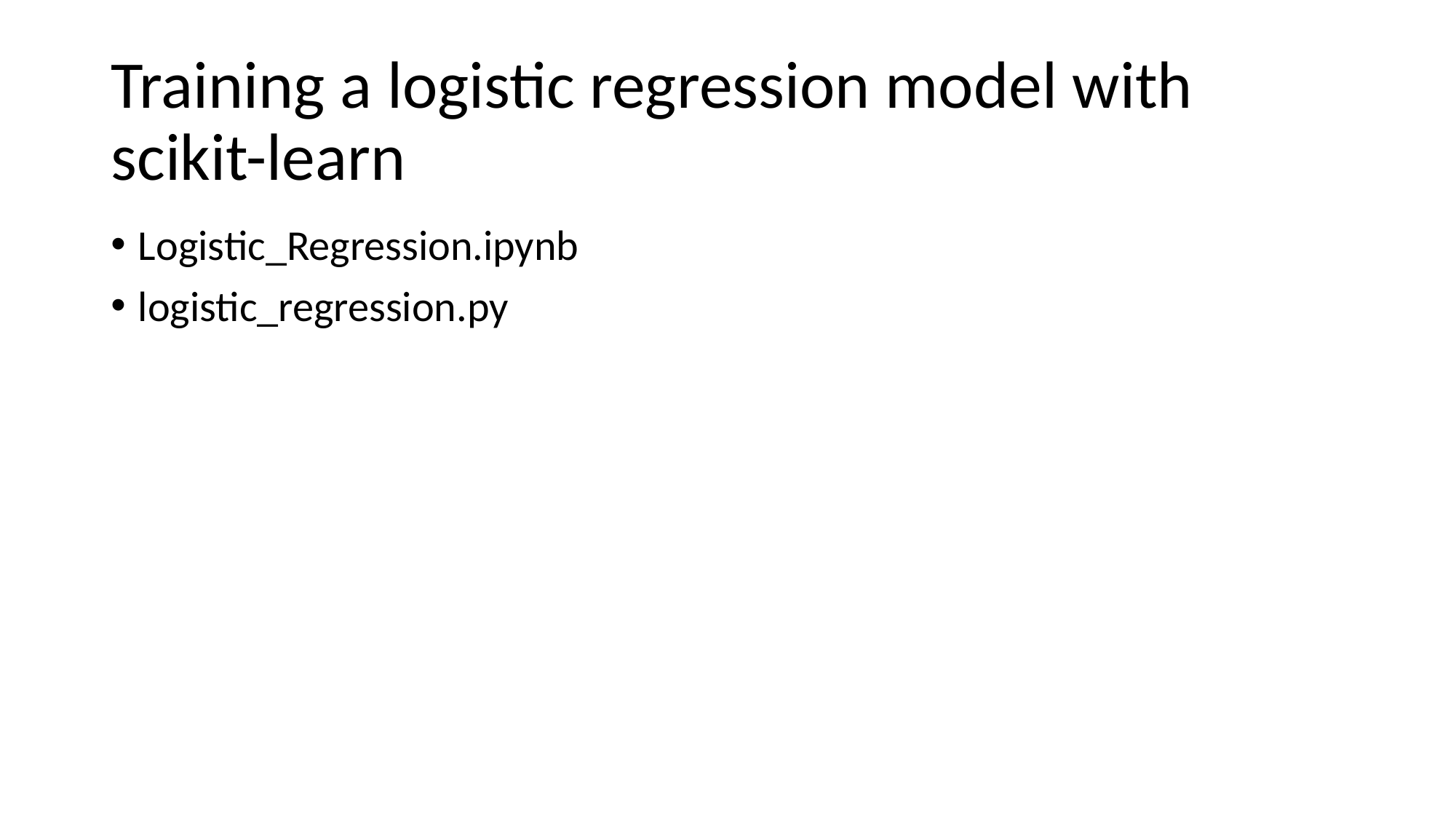

# Training a logistic regression model with scikit-learn
Logistic_Regression.ipynb
logistic_regression.py